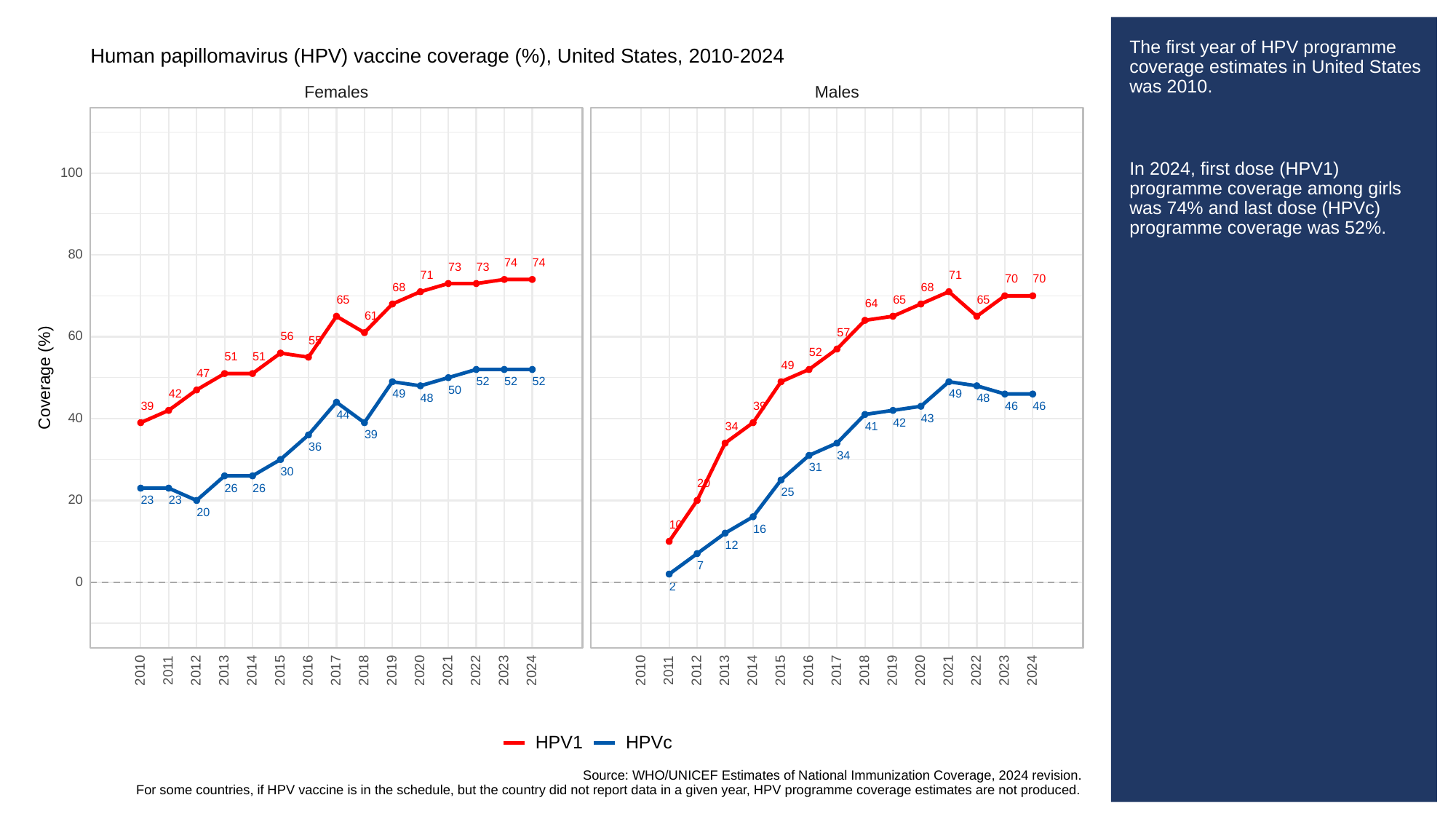

# The first year of HPV programme coverage estimates in United States was 2010.

In 2024, first dose (HPV1) programme coverage among girls was 74% and last dose (HPVc) programme coverage was 52%.

Human papillomavirus (HPV) vaccine coverage (%), United States, 2010-2024
Females
Males

100

80

74
74
73
73
71
71
70
70

68
68

65
65
65

64

61

57

60
56

55

52

51
51

49

47
Coverage (%)

52
52
52

50

42
49
49

48
48

39
39
46
46

44

40
43

42

34
41
39

36
34

31
30

20
26
26

25
20
23
23

20

10
16

12

7

0

2

2013
2023
2013
2023
2010
2011
2012
2014
2015
2016
2017
2018
2019
2020
2021
2022
2024
2010
2011
2012
2014
2015
2016
2017
2018
2019
2020
2021
2022
2024
HPVc
HPV1

Source: WHO/UNICEF Estimates of National Immunization Coverage, 2024 revision.
For some countries, if HPV vaccine is in the schedule, but the country did not report data in a given year, HPV programme coverage estimates are not produced.